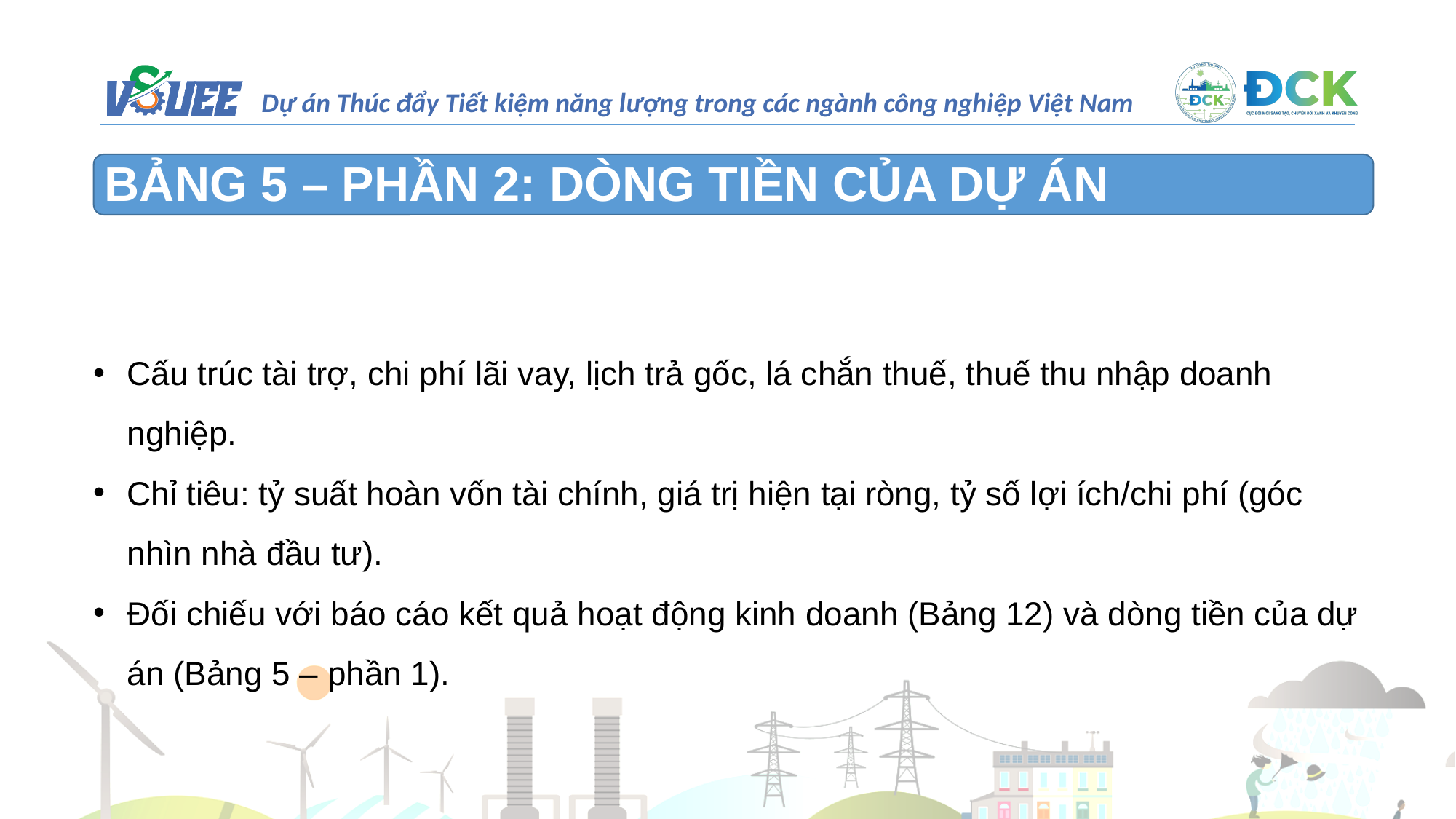

BẢNG 5 – PHẦN 2: DÒNG TIỀN CỦA DỰ ÁN
Cấu trúc tài trợ, chi phí lãi vay, lịch trả gốc, lá chắn thuế, thuế thu nhập doanh nghiệp.
Chỉ tiêu: tỷ suất hoàn vốn tài chính, giá trị hiện tại ròng, tỷ số lợi ích/chi phí (góc nhìn nhà đầu tư).
Đối chiếu với báo cáo kết quả hoạt động kinh doanh (Bảng 12) và dòng tiền của dự án (Bảng 5 – phần 1).